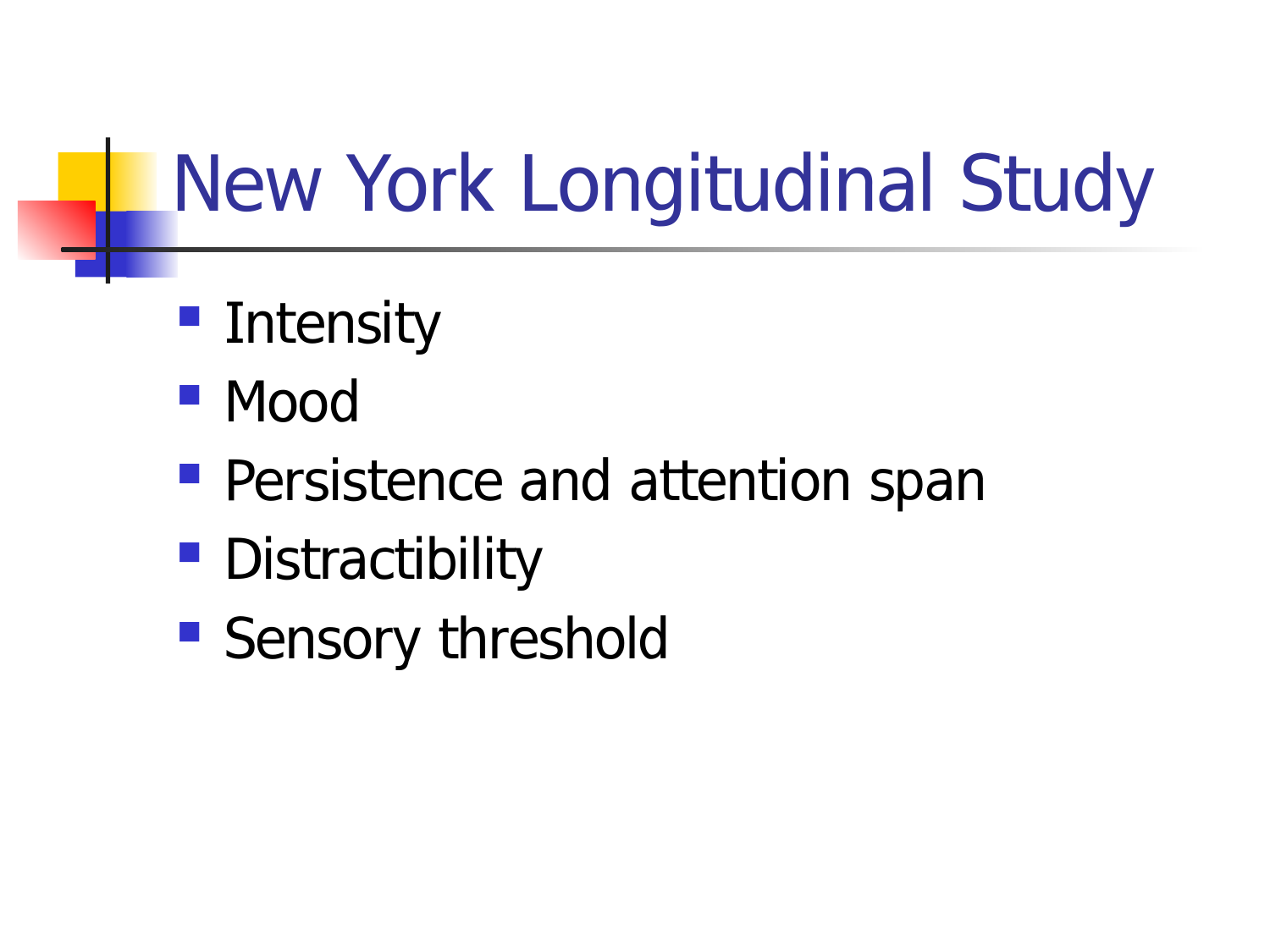

# New York Longitudinal Study
Intensity
Mood
Persistence and attention span
Distractibility
Sensory threshold